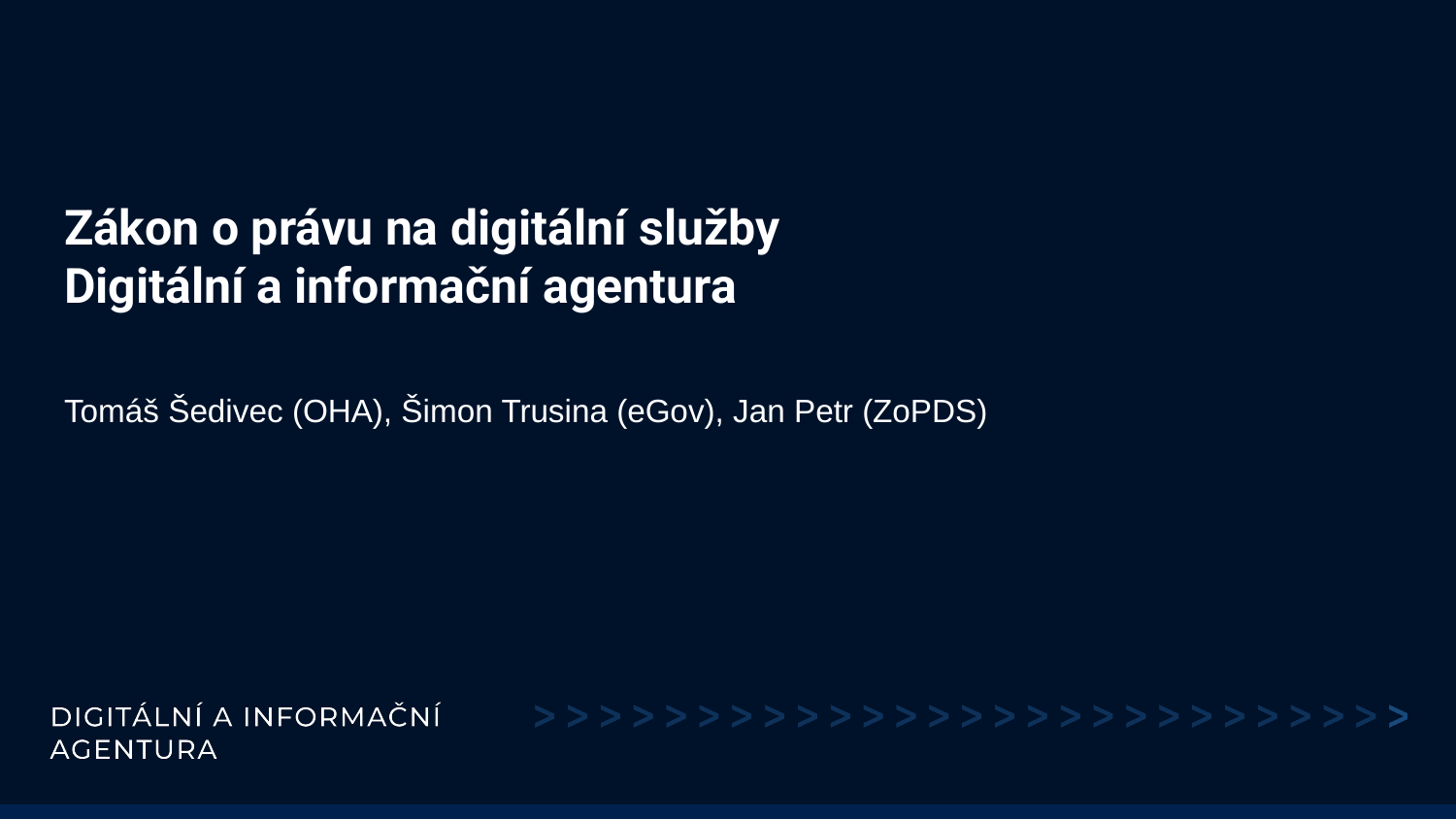

# Zákon o právu na digitální služby Digitální a informační agentura
Tomáš Šedivec (OHA), Šimon Trusina (eGov), Jan Petr (ZoPDS)